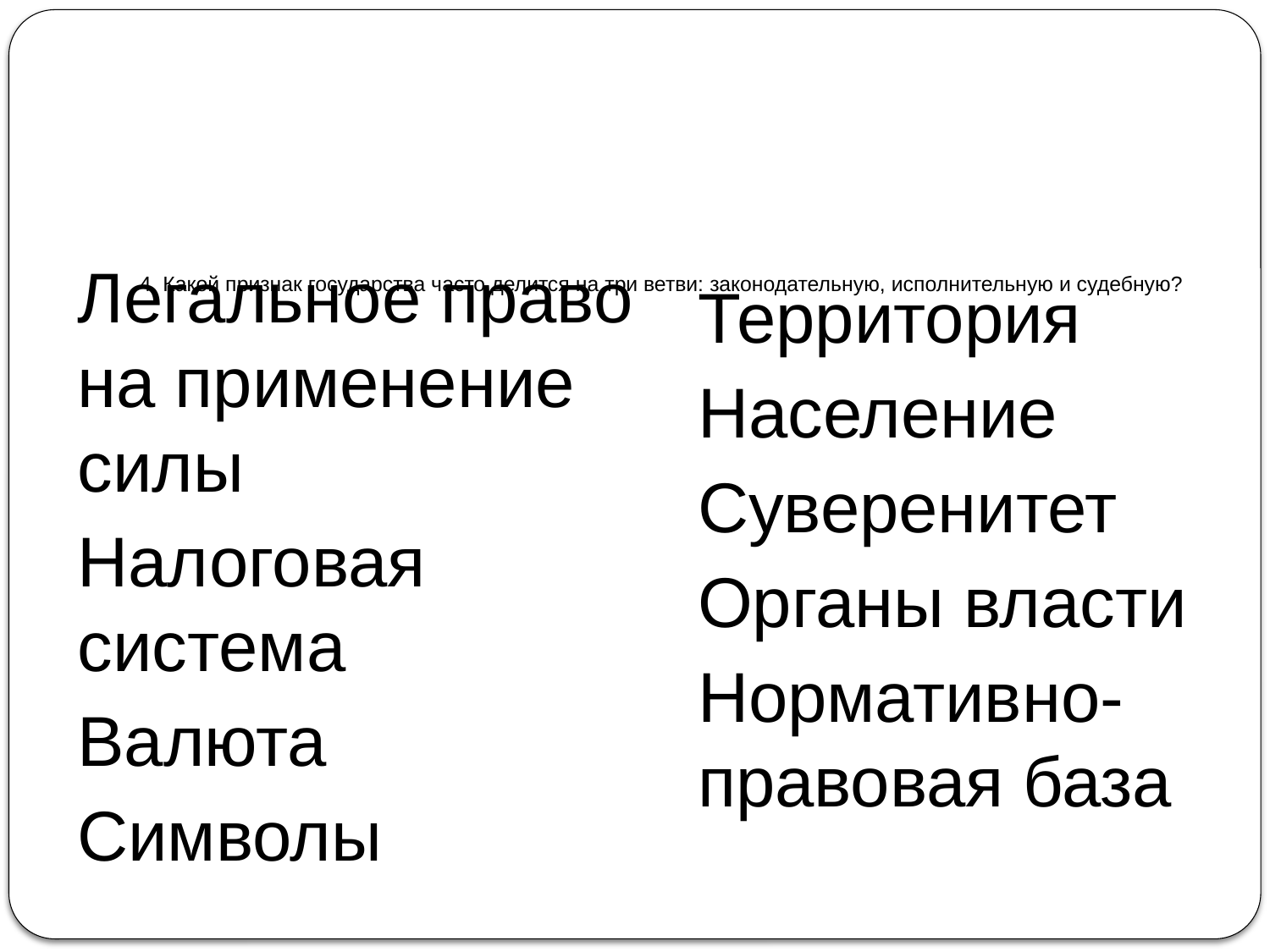

# 4. Какой признак государства часто делится на три ветви: законодательную, исполнительную и судебную?
Легальное право на применение силы
Налоговая система
Валюта
Символы
Территория
Население
Суверенитет
Органы власти
Нормативно-правовая база